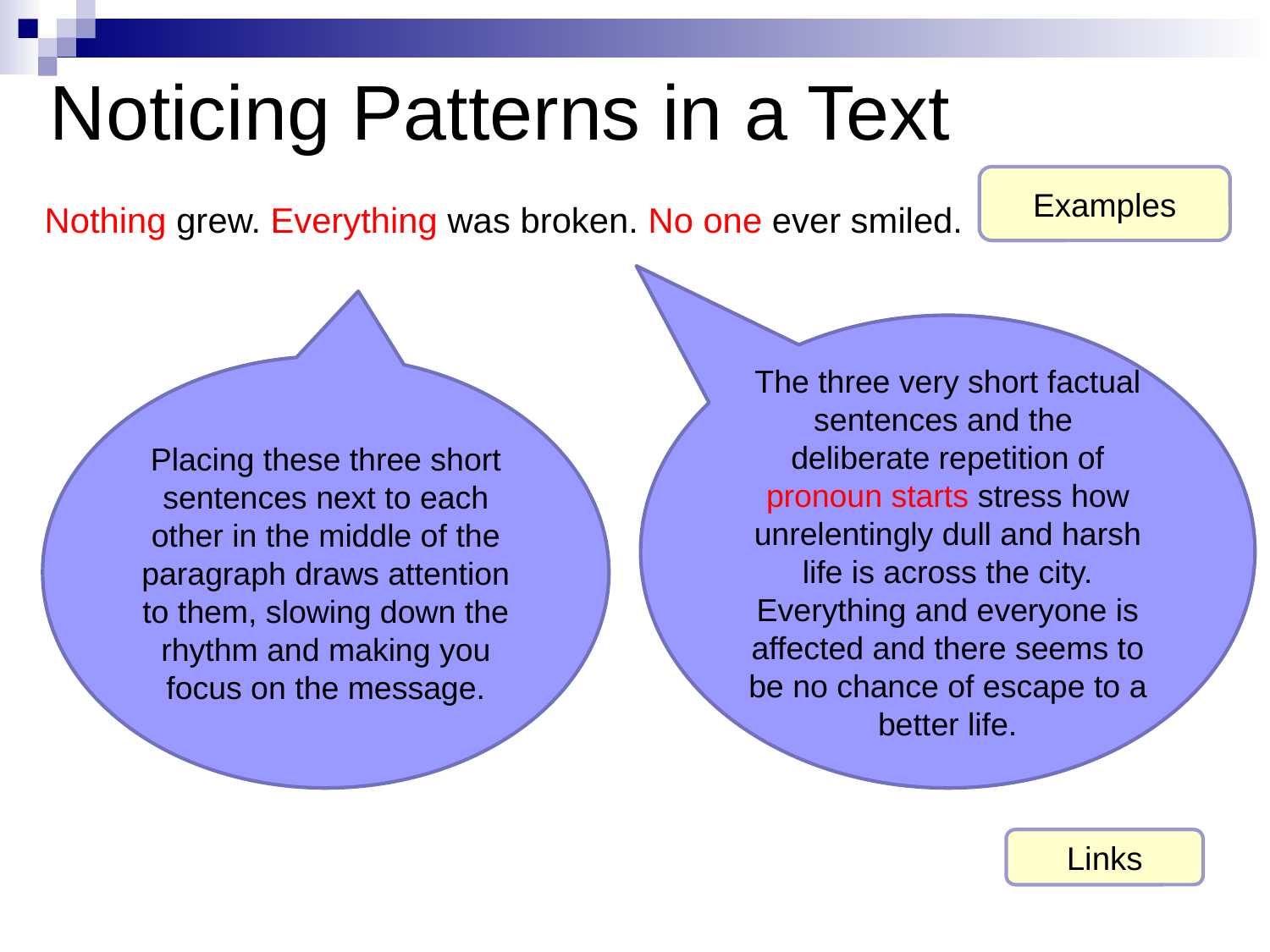

# Noticing Patterns in a Text
Examples
Nothing grew. Everything was broken. No one ever smiled.
The three very short factual sentences and the  deliberate repetition of pronoun starts stress how unrelentingly dull and harsh life is across the city. Everything and everyone is affected and there seems to be no chance of escape to a better life.
Placing these three short sentences next to each other in the middle of the paragraph draws attention to them, slowing down the rhythm and making you focus on the message.
Links